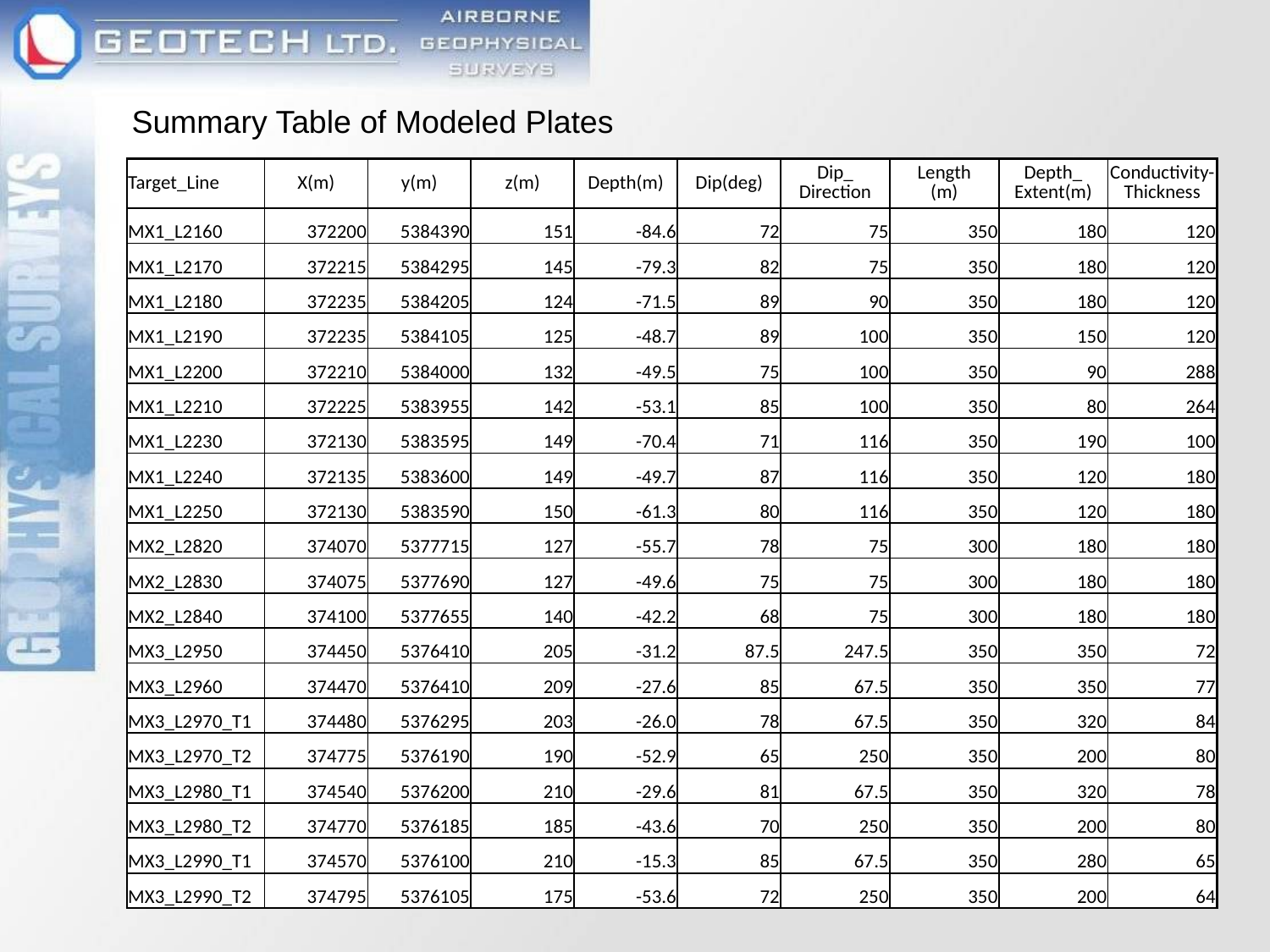

Summary Table of Modeled Plates
| Target\_Line | X(m) | y(m) | z(m) | Depth(m) | Dip(deg) | Dip\_ Direction | Length (m) | Depth\_ Extent(m) | Conductivity-Thickness |
| --- | --- | --- | --- | --- | --- | --- | --- | --- | --- |
| MX1\_L2160 | 372200 | 5384390 | 151 | -84.6 | 72 | 75 | 350 | 180 | 120 |
| MX1\_L2170 | 372215 | 5384295 | 145 | -79.3 | 82 | 75 | 350 | 180 | 120 |
| MX1\_L2180 | 372235 | 5384205 | 124 | -71.5 | 89 | 90 | 350 | 180 | 120 |
| MX1\_L2190 | 372235 | 5384105 | 125 | -48.7 | 89 | 100 | 350 | 150 | 120 |
| MX1\_L2200 | 372210 | 5384000 | 132 | -49.5 | 75 | 100 | 350 | 90 | 288 |
| MX1\_L2210 | 372225 | 5383955 | 142 | -53.1 | 85 | 100 | 350 | 80 | 264 |
| MX1\_L2230 | 372130 | 5383595 | 149 | -70.4 | 71 | 116 | 350 | 190 | 100 |
| MX1\_L2240 | 372135 | 5383600 | 149 | -49.7 | 87 | 116 | 350 | 120 | 180 |
| MX1\_L2250 | 372130 | 5383590 | 150 | -61.3 | 80 | 116 | 350 | 120 | 180 |
| MX2\_L2820 | 374070 | 5377715 | 127 | -55.7 | 78 | 75 | 300 | 180 | 180 |
| MX2\_L2830 | 374075 | 5377690 | 127 | -49.6 | 75 | 75 | 300 | 180 | 180 |
| MX2\_L2840 | 374100 | 5377655 | 140 | -42.2 | 68 | 75 | 300 | 180 | 180 |
| MX3\_L2950 | 374450 | 5376410 | 205 | -31.2 | 87.5 | 247.5 | 350 | 350 | 72 |
| MX3\_L2960 | 374470 | 5376410 | 209 | -27.6 | 85 | 67.5 | 350 | 350 | 77 |
| MX3\_L2970\_T1 | 374480 | 5376295 | 203 | -26.0 | 78 | 67.5 | 350 | 320 | 84 |
| MX3\_L2970\_T2 | 374775 | 5376190 | 190 | -52.9 | 65 | 250 | 350 | 200 | 80 |
| MX3\_L2980\_T1 | 374540 | 5376200 | 210 | -29.6 | 81 | 67.5 | 350 | 320 | 78 |
| MX3\_L2980\_T2 | 374770 | 5376185 | 185 | -43.6 | 70 | 250 | 350 | 200 | 80 |
| MX3\_L2990\_T1 | 374570 | 5376100 | 210 | -15.3 | 85 | 67.5 | 350 | 280 | 65 |
| MX3\_L2990\_T2 | 374795 | 5376105 | 175 | -53.6 | 72 | 250 | 350 | 200 | 64 |